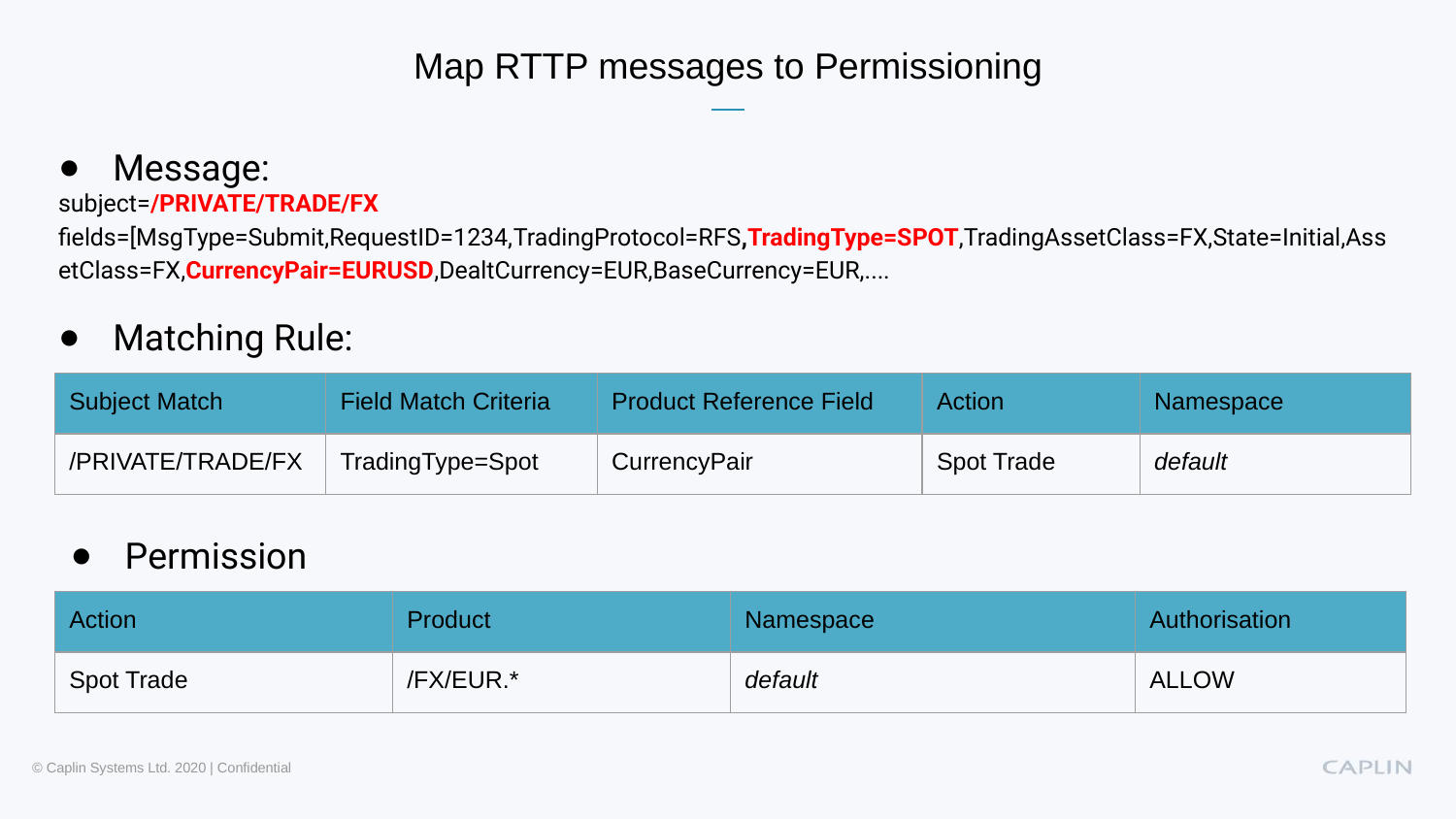

# Map RTTP messages to Permissioning

Message:
subject=/PRIVATE/TRADE/FX
fields=[MsgType=Submit,RequestID=1234,TradingProtocol=RFS,TradingType=SPOT,TradingAssetClass=FX,State=Initial,AssetClass=FX,CurrencyPair=EURUSD,DealtCurrency=EUR,BaseCurrency=EUR,....
Matching Rule:

| Subject Match | Field Match Criteria | Product Reference Field | Action | Namespace |
| --- | --- | --- | --- | --- |
| /PRIVATE/TRADE/FX | TradingType=Spot | CurrencyPair | Spot Trade | default |
Permission
| Action | Product | Namespace | Authorisation |
| --- | --- | --- | --- |
| Spot Trade | /FX/EUR.\* | default | ALLOW |